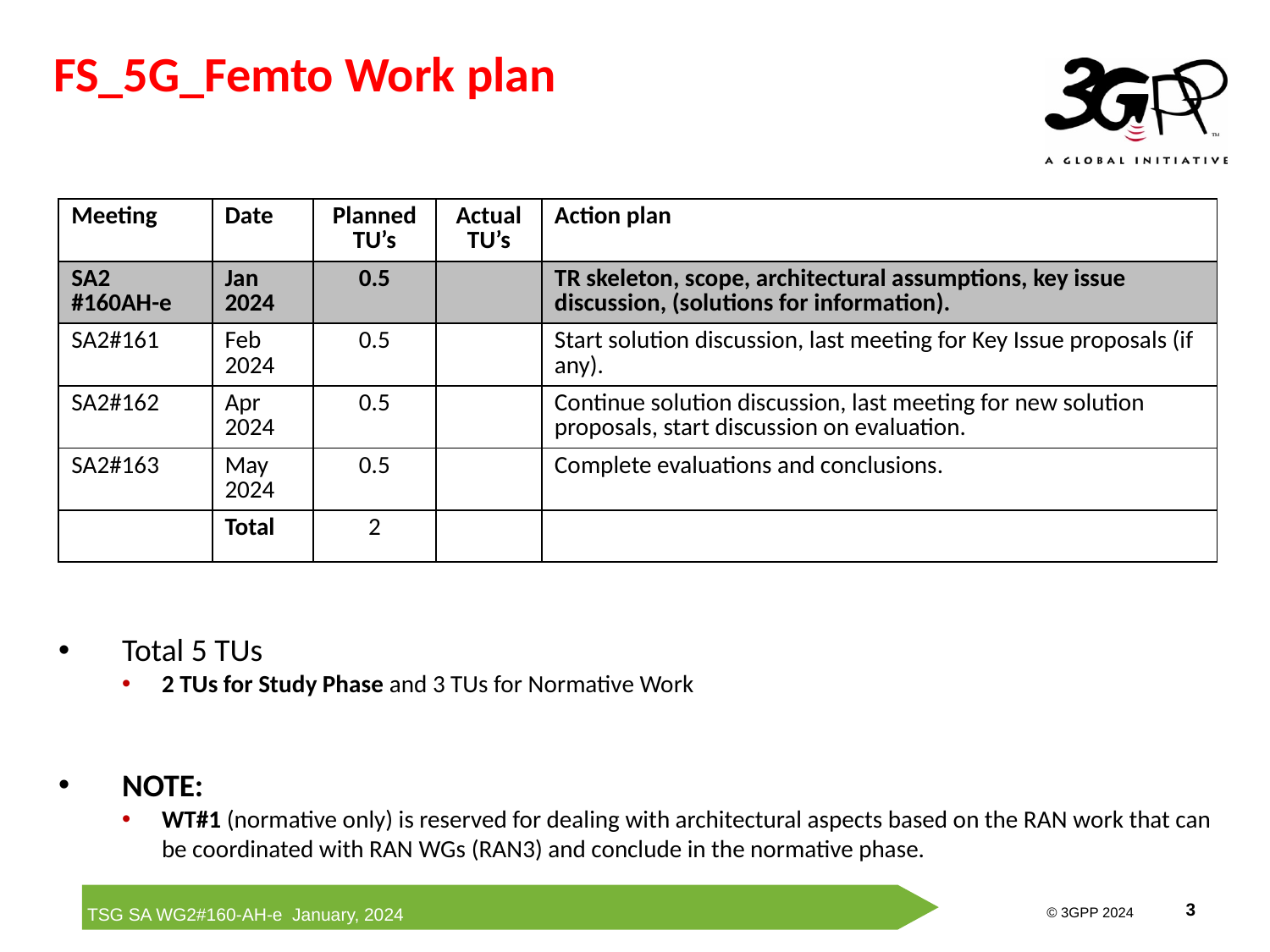

FS_5G_Femto Work plan
| Meeting | Date | Planned TU’s | Actual TU’s | Action plan |
| --- | --- | --- | --- | --- |
| SA2 #160AH-e | Jan 2024 | 0.5 |  | TR skeleton, scope, architectural assumptions, key issue discussion, (solutions for information). |
| SA2#161 | Feb 2024 | 0.5 |  | Start solution discussion, last meeting for Key Issue proposals (if any). |
| SA2#162 | Apr 2024 | 0.5 |  | Continue solution discussion, last meeting for new solution proposals, start discussion on evaluation. |
| SA2#163 | May 2024 | 0.5 |  | Complete evaluations and conclusions. |
|  | Total | 2 |  |  |
Total 5 TUs
2 TUs for Study Phase and 3 TUs for Normative Work

NOTE:
WT#1 (normative only) is reserved for dealing with architectural aspects based on the RAN work that can be coordinated with RAN WGs (RAN3) and conclude in the normative phase.